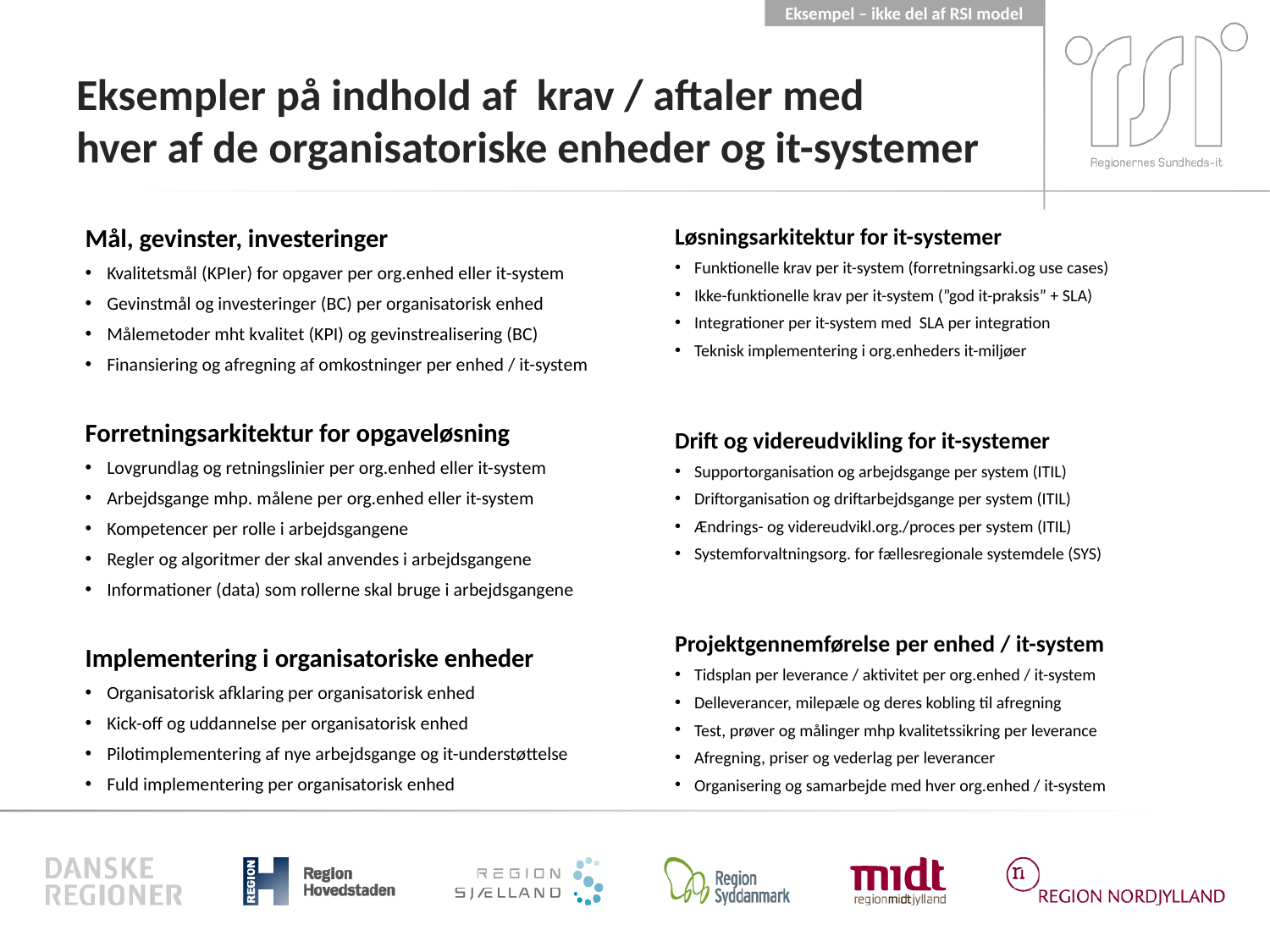

Eksempel – ikke del af RSI model
# Eksempler på indhold af  krav / aftaler med hver af de organisatoriske enheder og it-systemer
Mål, gevinster, investeringer
Kvalitetsmål (KPIer) for opgaver per org.enhed eller it-system
Gevinstmål og investeringer (BC) per organisatorisk enhed
Målemetoder mht kvalitet (KPI) og gevinstrealisering (BC)
Finansiering og afregning af omkostninger per enhed / it-system

Forretningsarkitektur for opgaveløsning
Lovgrundlag og retningslinier per org.enhed eller it-system
Arbejdsgange mhp. målene per org.enhed eller it-system
Kompetencer per rolle i arbejdsgangene
Regler og algoritmer der skal anvendes i arbejdsgangene
Informationer (data) som rollerne skal bruge i arbejdsgangene

Implementering i organisatoriske enheder
Organisatorisk afklaring per organisatorisk enhed
Kick-off og uddannelse per organisatorisk enhed
Pilotimplementering af nye arbejdsgange og it-understøttelse
Fuld implementering per organisatorisk enhed
Løsningsarkitektur for it-systemer
Funktionelle krav per it-system (forretningsarki.og use cases)
Ikke-funktionelle krav per it-system (”god it-praksis” + SLA)
Integrationer per it-system med  SLA per integration
Teknisk implementering i org.enheders it-miljøer

Drift og videreudvikling for it-systemer
Supportorganisation og arbejdsgange per system (ITIL)
Driftorganisation og driftarbejdsgange per system (ITIL)
Ændrings- og videreudvikl.org./proces per system (ITIL)
Systemforvaltningsorg. for fællesregionale systemdele (SYS)

Projektgennemførelse per enhed / it-system
Tidsplan per leverance / aktivitet per org.enhed / it-system
Delleverancer, milepæle og deres kobling til afregning
Test, prøver og målinger mhp kvalitetssikring per leverance
Afregning, priser og vederlag per leverancer
Organisering og samarbejde med hver org.enhed / it-system